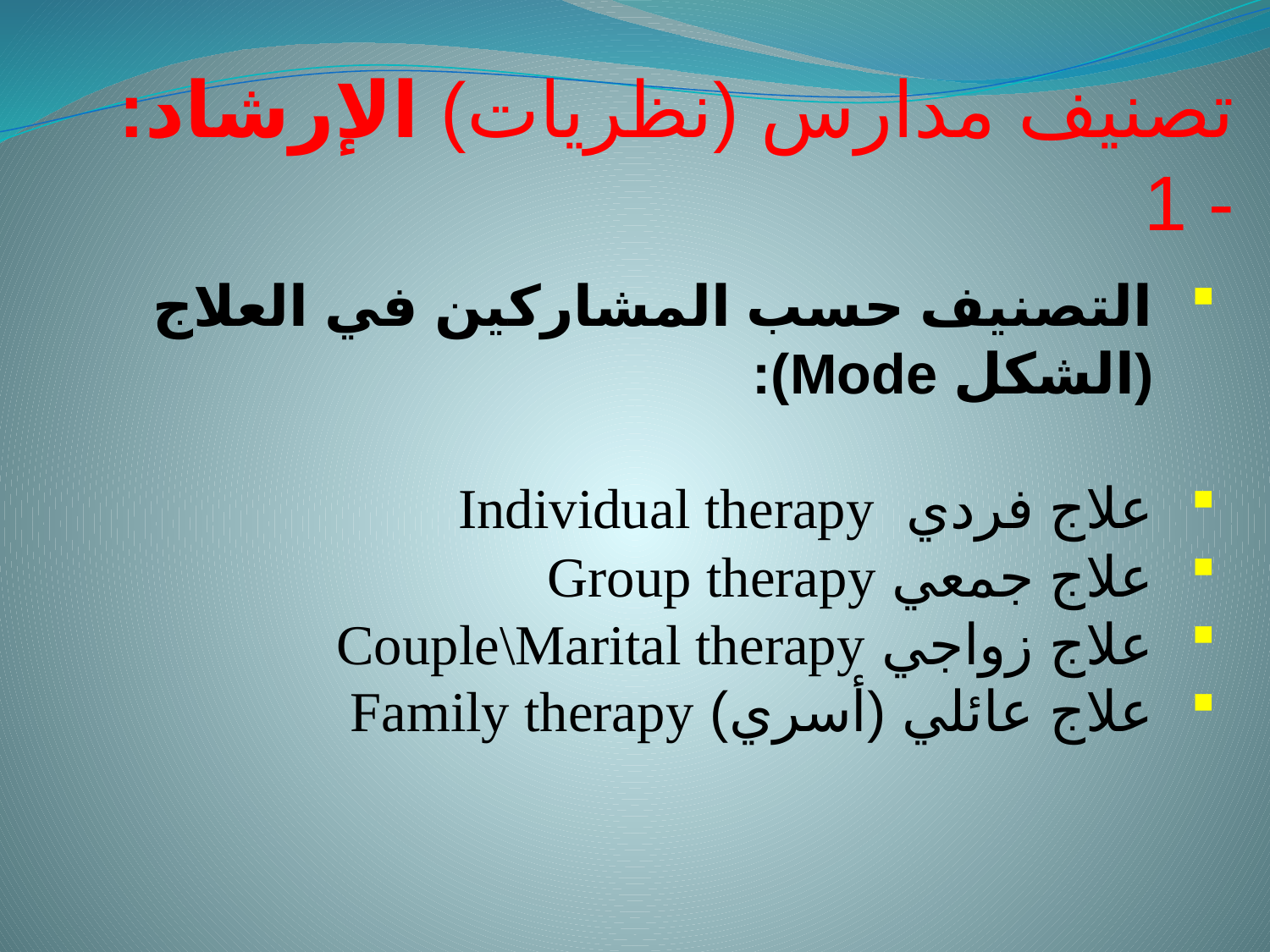

تصنيف مدارس (نظريات) الإرشاد:
- 1
التصنيف حسب المشاركين في العلاج (الشكل Mode):

علاج فردي  Individual therapy
علاج جمعي Group therapy
علاج زواجي Couple\Marital therapy
علاج عائلي (أسري) Family therapy